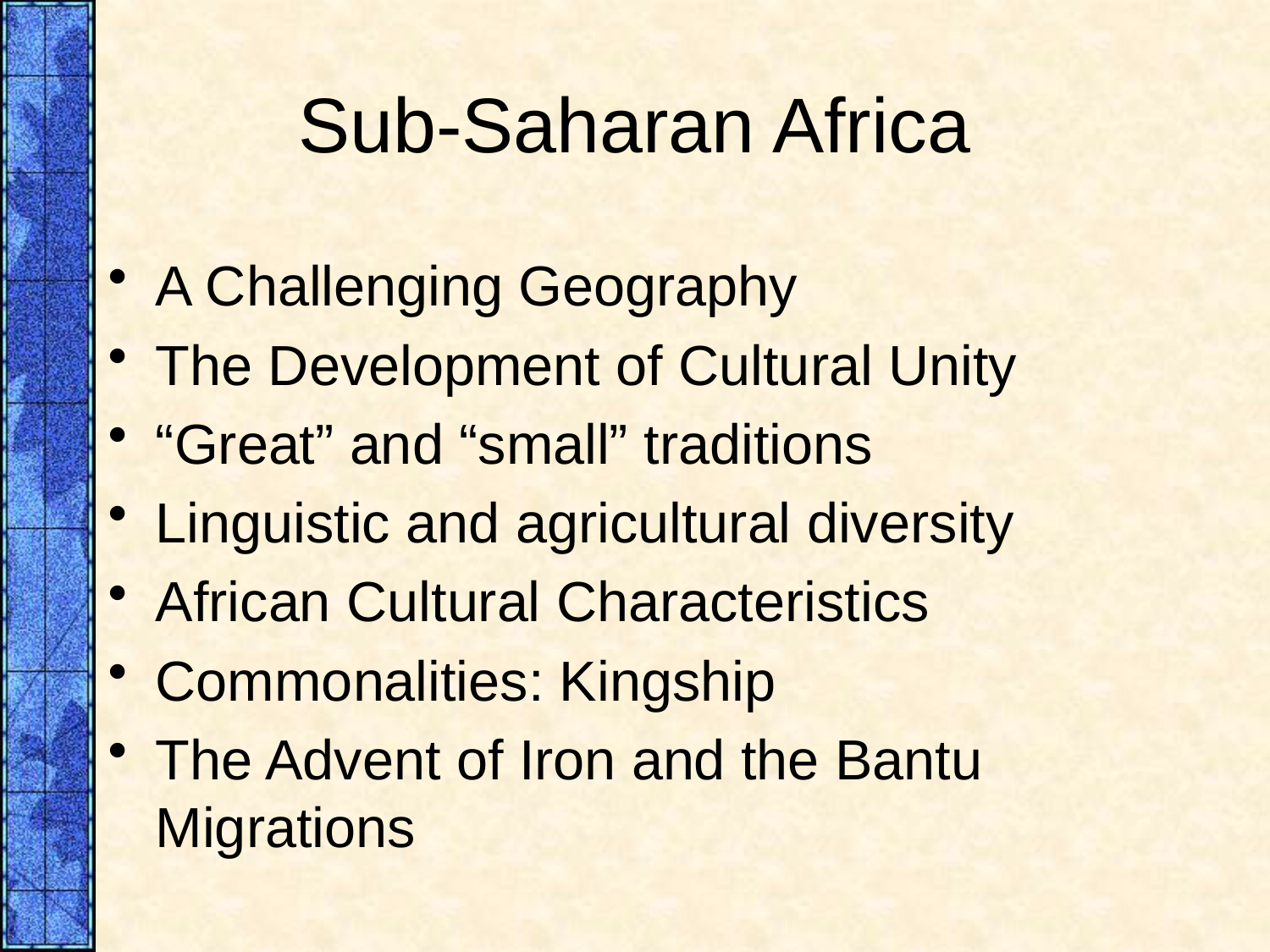

# Sub-Saharan Africa
A Challenging Geography
The Development of Cultural Unity
“Great” and “small” traditions
Linguistic and agricultural diversity
African Cultural Characteristics
Commonalities: Kingship
The Advent of Iron and the Bantu Migrations